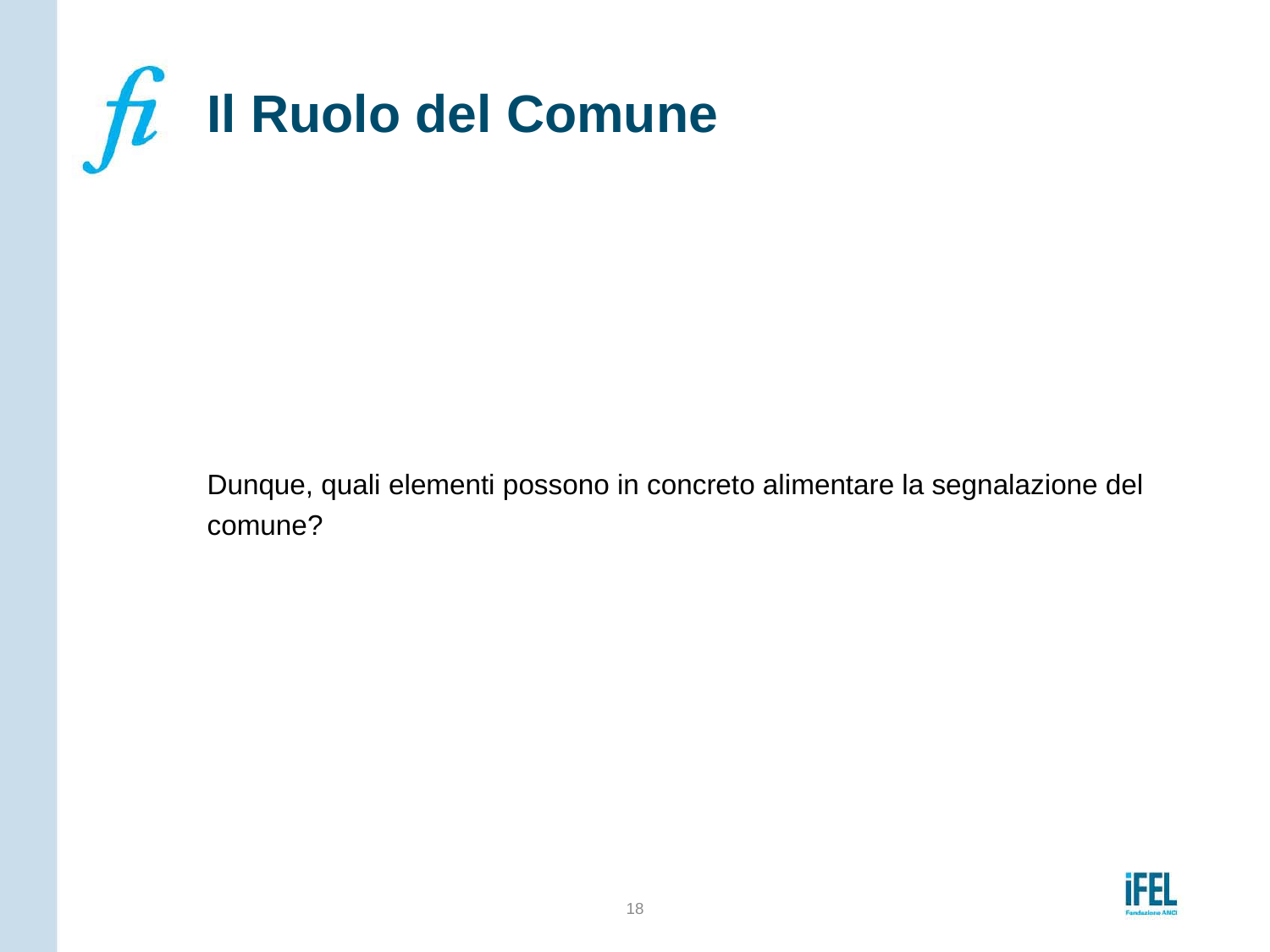

# Il Ruolo del Comune

Dunque, quali elementi possono in concreto alimentare la segnalazione del comune?
18